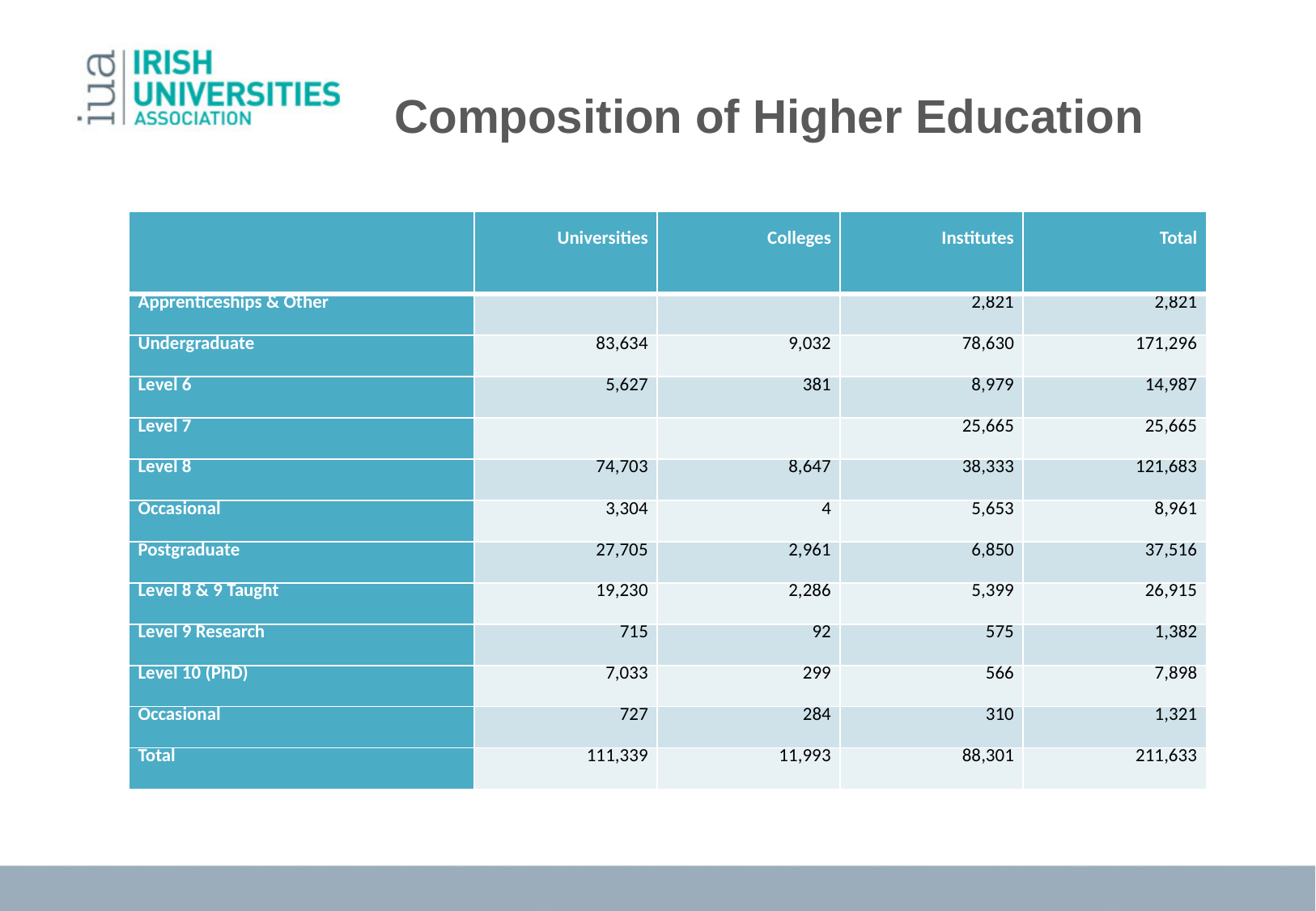

Composition of Higher Education
|  | Universities | Colleges | Institutes | Total |
| --- | --- | --- | --- | --- |
| Apprenticeships & Other |  |  | 2,821 | 2,821 |
| Undergraduate | 83,634 | 9,032 | 78,630 | 171,296 |
| Level 6 | 5,627 | 381 | 8,979 | 14,987 |
| Level 7 |  |  | 25,665 | 25,665 |
| Level 8 | 74,703 | 8,647 | 38,333 | 121,683 |
| Occasional | 3,304 | 4 | 5,653 | 8,961 |
| Postgraduate | 27,705 | 2,961 | 6,850 | 37,516 |
| Level 8 & 9 Taught | 19,230 | 2,286 | 5,399 | 26,915 |
| Level 9 Research | 715 | 92 | 575 | 1,382 |
| Level 10 (PhD) | 7,033 | 299 | 566 | 7,898 |
| Occasional | 727 | 284 | 310 | 1,321 |
| Total | 111,339 | 11,993 | 88,301 | 211,633 |